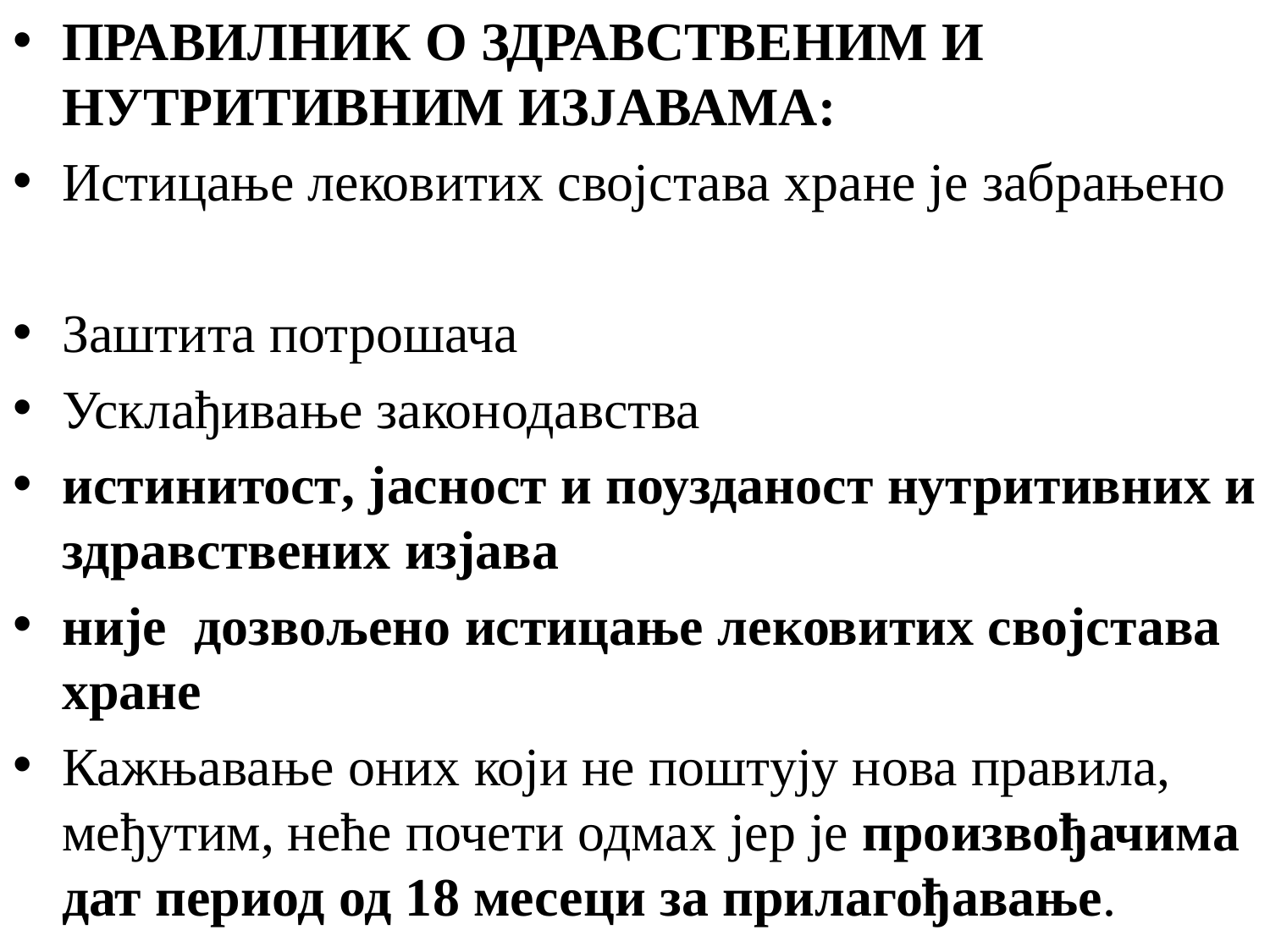

ПРАВИЛНИК О ЗДРАВСТВЕНИМ И НУТРИТИВНИМ ИЗЈАВАМА:
Истицање лековитих својстава хране је забрањено

Заштита потрошача
Усклађивање законодавства
истинитост, јасност и поузданост нутритивних и здравствених изјава
није  дозвољено истицање лековитих својстава хране
Кажњавање оних који не поштују нова правила, међутим, неће почети одмах јер је произвођачима дат период од 18 месеци за прилагођавање.